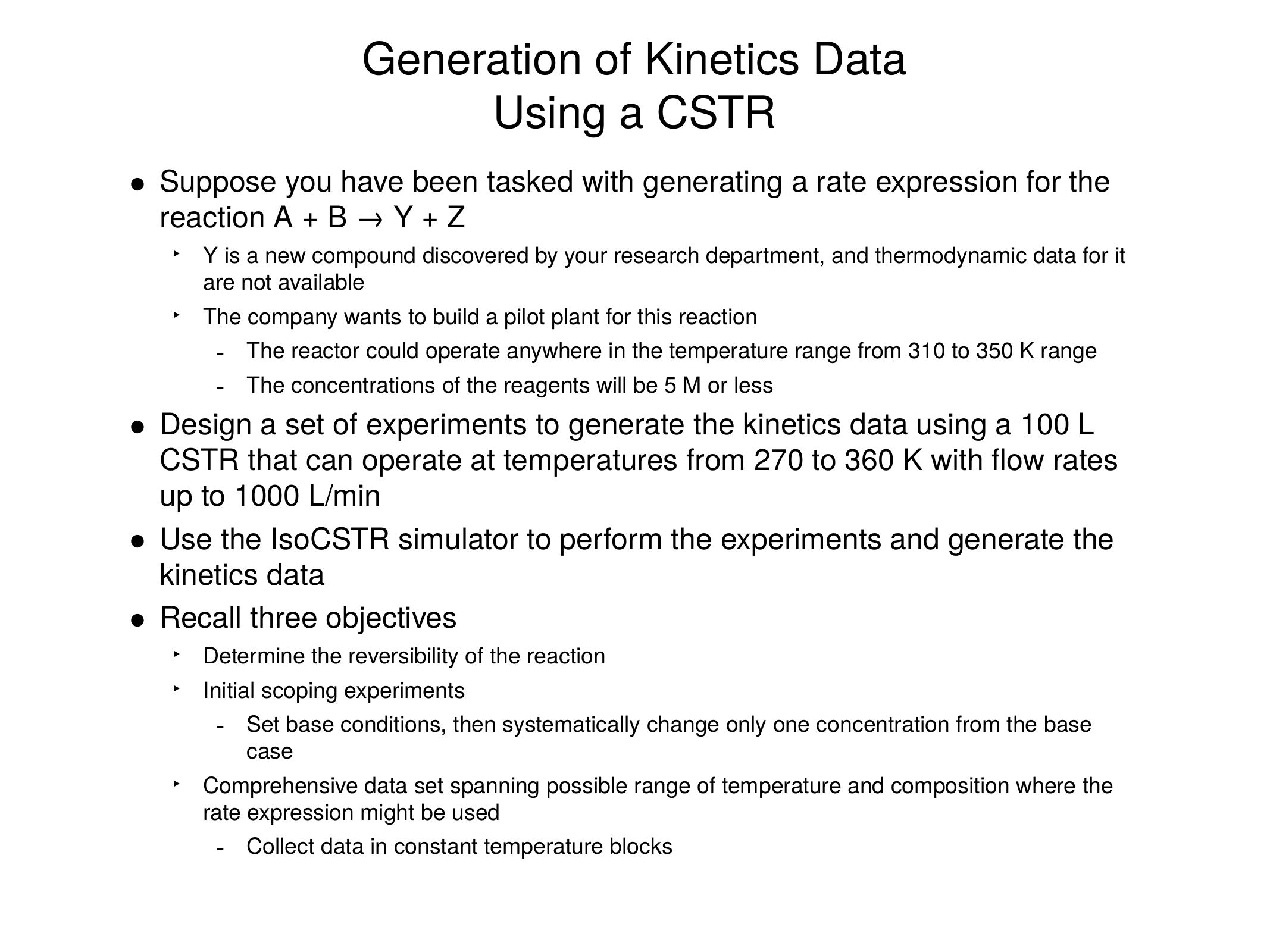

# Generation of Kinetics Data Using a CSTR
Suppose you have been tasked with generating a rate expression for the reaction A + B → Y + Z
Y is a new compound discovered by your research department, and thermodynamic data for it are not available
The company wants to build a pilot plant for this reaction
The reactor could operate anywhere in the temperature range from 310 to 350 K range
The concentrations of the reagents will be 5 M or less
Design a set of experiments to generate the kinetics data using a 100 L CSTR that can operate at temperatures from 270 to 360 K with flow rates up to 1000 L/min
Use the IsoCSTR simulator to perform the experiments and generate the kinetics data
Recall three objectives
Determine the reversibility of the reaction
Initial scoping experiments
Set base conditions, then systematically change only one concentration from the base case
Comprehensive data set spanning possible range of temperature and composition where the rate expression might be used
Collect data in constant temperature blocks